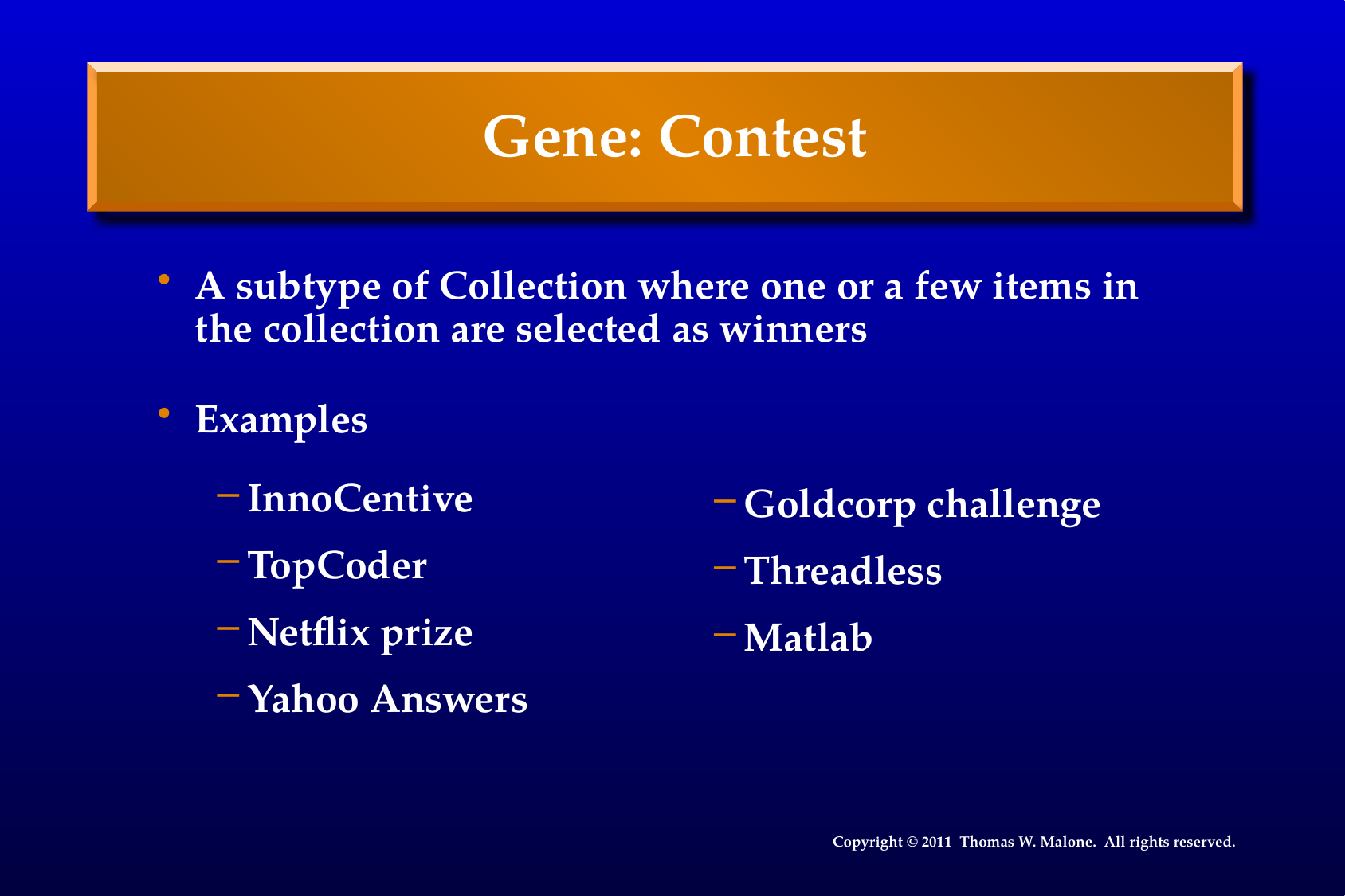

# Gene: Contest
A subtype of Collection where one or a few items in the collection are selected as winners
Examples
InnoCentive
TopCoder
Netflix prize
Yahoo Answers

Goldcorp challenge
Threadless
Matlab